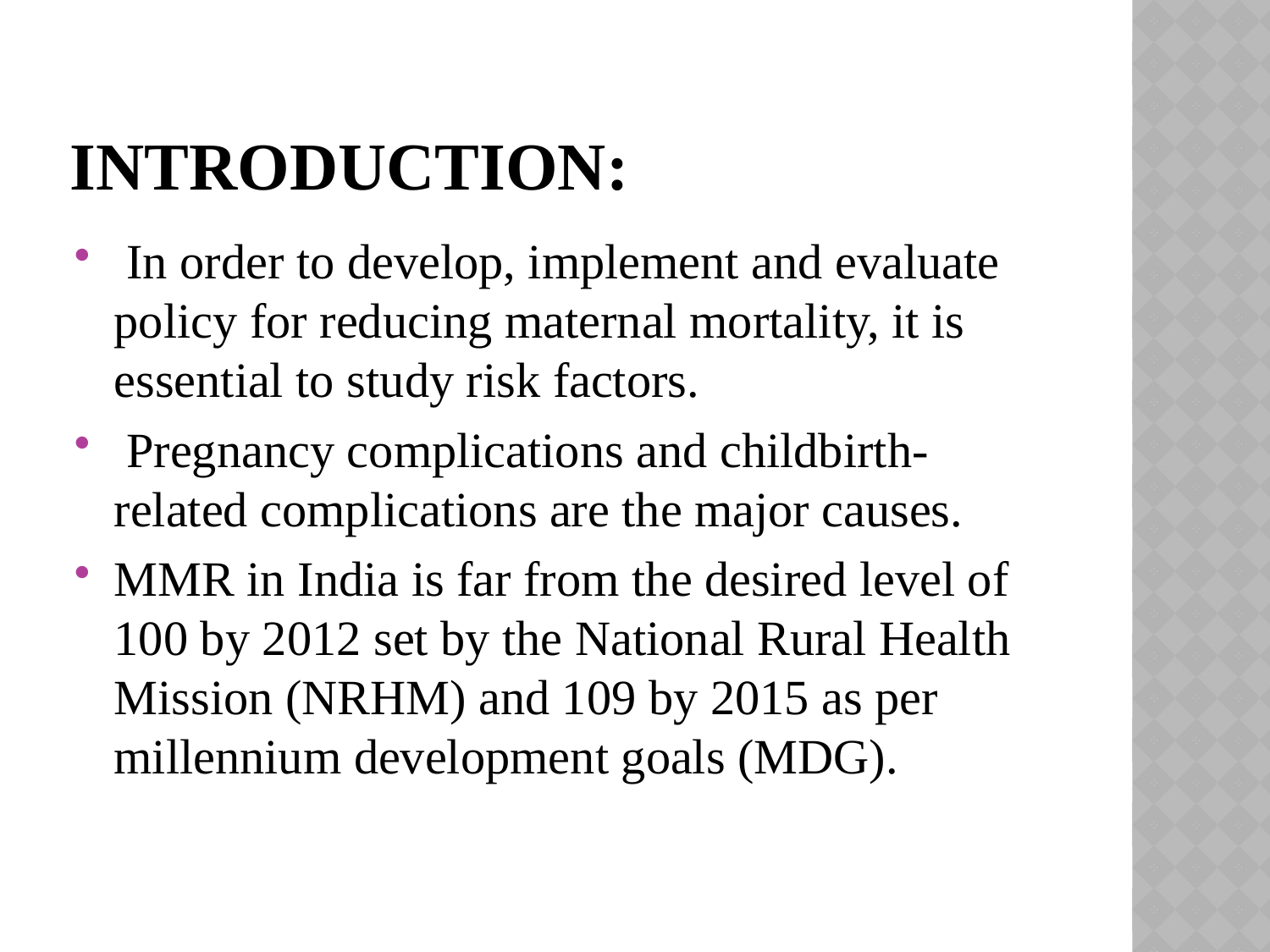

# Introduction:
 In order to develop, implement and evaluate policy for reducing maternal mortality, it is essential to study risk factors.
 Pregnancy complications and childbirth-related complications are the major causes.
MMR in India is far from the desired level of 100 by 2012 set by the National Rural Health Mission (NRHM) and 109 by 2015 as per millennium development goals (MDG).